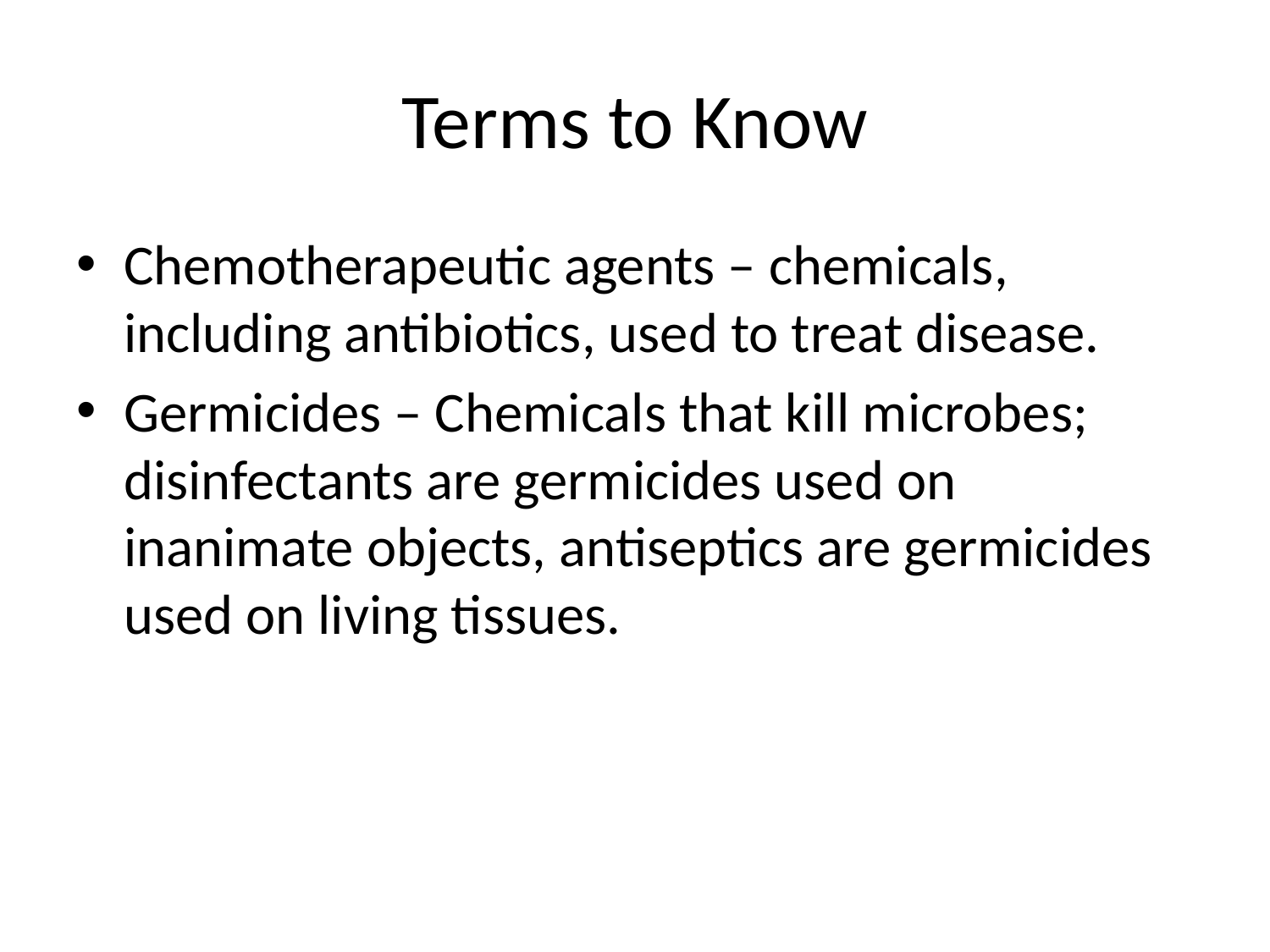

# Terms to Know
Chemotherapeutic agents – chemicals, including antibiotics, used to treat disease.
Germicides – Chemicals that kill microbes; disinfectants are germicides used on inanimate objects, antiseptics are germicides used on living tissues.